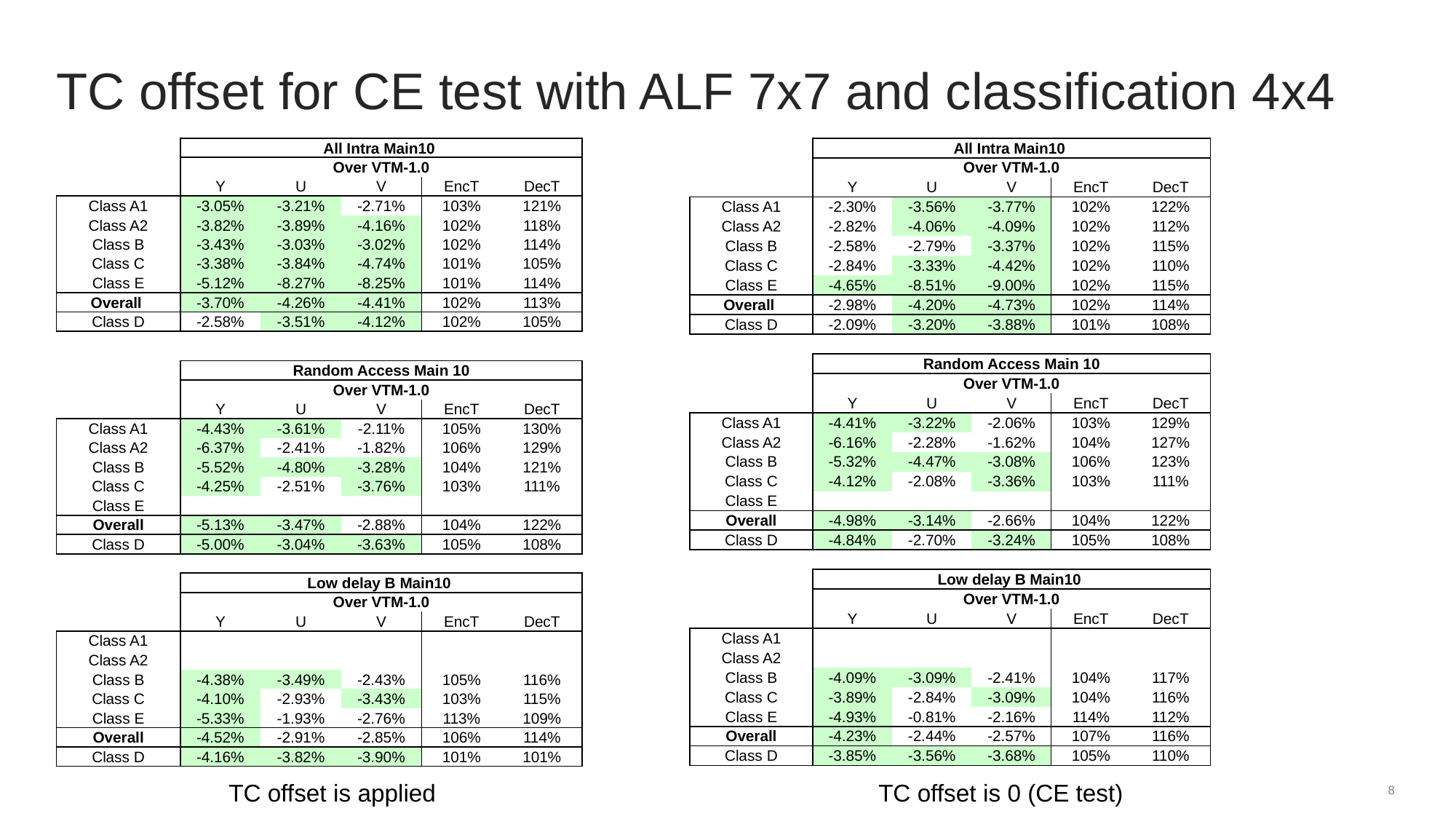

# TC offset for CE test with ALF 7x7 and classification 4x4
|  | All Intra Main10 |  |  |  |  |
| --- | --- | --- | --- | --- | --- |
|  | Over VTM-1.0 |  |  |  |  |
|  | Y | U | V | EncT | DecT |
| Class A1 | -3.05% | -3.21% | -2.71% | 103% | 121% |
| Class A2 | -3.82% | -3.89% | -4.16% | 102% | 118% |
| Class B | -3.43% | -3.03% | -3.02% | 102% | 114% |
| Class C | -3.38% | -3.84% | -4.74% | 101% | 105% |
| Class E | -5.12% | -8.27% | -8.25% | 101% | 114% |
| Overall | -3.70% | -4.26% | -4.41% | 102% | 113% |
| Class D | -2.58% | -3.51% | -4.12% | 102% | 105% |
|  | All Intra Main10 |  |  |  |  |
| --- | --- | --- | --- | --- | --- |
|  | Over VTM-1.0 |  |  |  |  |
|  | Y | U | V | EncT | DecT |
| Class A1 | -2.30% | -3.56% | -3.77% | 102% | 122% |
| Class A2 | -2.82% | -4.06% | -4.09% | 102% | 112% |
| Class B | -2.58% | -2.79% | -3.37% | 102% | 115% |
| Class C | -2.84% | -3.33% | -4.42% | 102% | 110% |
| Class E | -4.65% | -8.51% | -9.00% | 102% | 115% |
| Overall | -2.98% | -4.20% | -4.73% | 102% | 114% |
| Class D | -2.09% | -3.20% | -3.88% | 101% | 108% |
|  |  |  |  |  |  |
|  | Random Access Main 10 |  |  |  |  |
|  | Over VTM-1.0 |  |  |  |  |
|  | Y | U | V | EncT | DecT |
| Class A1 | -4.41% | -3.22% | -2.06% | 103% | 129% |
| Class A2 | -6.16% | -2.28% | -1.62% | 104% | 127% |
| Class B | -5.32% | -4.47% | -3.08% | 106% | 123% |
| Class C | -4.12% | -2.08% | -3.36% | 103% | 111% |
| Class E |  |  |  |  |  |
| Overall | -4.98% | -3.14% | -2.66% | 104% | 122% |
| Class D | -4.84% | -2.70% | -3.24% | 105% | 108% |
|  |  |  |  |  |  |
|  | Low delay B Main10 |  |  |  |  |
|  | Over VTM-1.0 |  |  |  |  |
|  | Y | U | V | EncT | DecT |
| Class A1 |  |  |  |  |  |
| Class A2 |  |  |  |  |  |
| Class B | -4.09% | -3.09% | -2.41% | 104% | 117% |
| Class C | -3.89% | -2.84% | -3.09% | 104% | 116% |
| Class E | -4.93% | -0.81% | -2.16% | 114% | 112% |
| Overall | -4.23% | -2.44% | -2.57% | 107% | 116% |
| Class D | -3.85% | -3.56% | -3.68% | 105% | 110% |
|  | Random Access Main 10 |  |  |  |  |
| --- | --- | --- | --- | --- | --- |
|  | Over VTM-1.0 |  |  |  |  |
|  | Y | U | V | EncT | DecT |
| Class A1 | -4.43% | -3.61% | -2.11% | 105% | 130% |
| Class A2 | -6.37% | -2.41% | -1.82% | 106% | 129% |
| Class B | -5.52% | -4.80% | -3.28% | 104% | 121% |
| Class C | -4.25% | -2.51% | -3.76% | 103% | 111% |
| Class E |  |  |  |  |  |
| Overall | -5.13% | -3.47% | -2.88% | 104% | 122% |
| Class D | -5.00% | -3.04% | -3.63% | 105% | 108% |
|  |  |  |  |  |  |
|  | Low delay B Main10 |  |  |  |  |
|  | Over VTM-1.0 |  |  |  |  |
|  | Y | U | V | EncT | DecT |
| Class A1 |  |  |  |  |  |
| Class A2 |  |  |  |  |  |
| Class B | -4.38% | -3.49% | -2.43% | 105% | 116% |
| Class C | -4.10% | -2.93% | -3.43% | 103% | 115% |
| Class E | -5.33% | -1.93% | -2.76% | 113% | 109% |
| Overall | -4.52% | -2.91% | -2.85% | 106% | 114% |
| Class D | -4.16% | -3.82% | -3.90% | 101% | 101% |
TC offset is applied
TC offset is 0 (CE test)